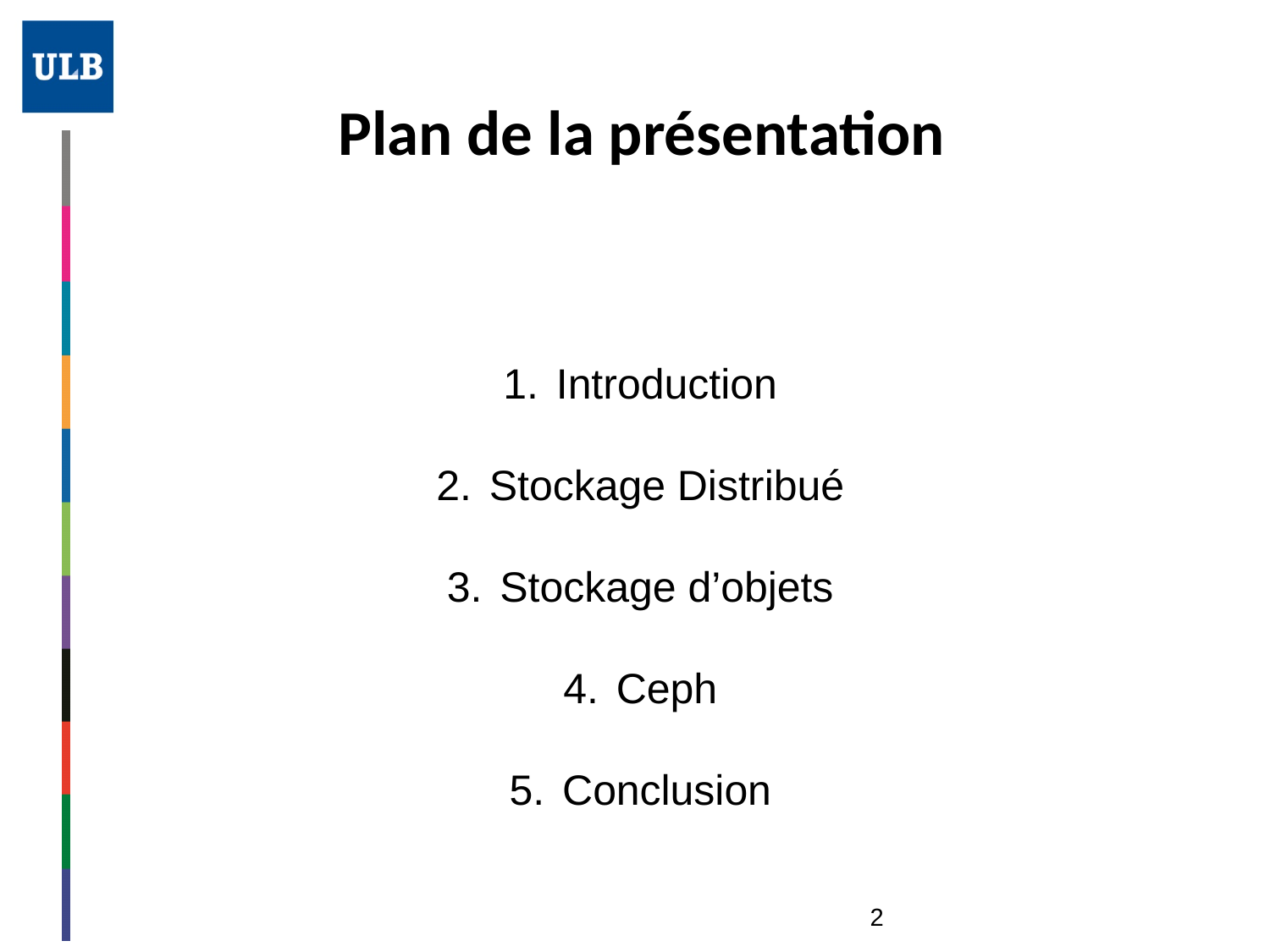

Plan de la présentation
Introduction
Stockage Distribué
Stockage d’objets
Ceph
Conclusion
2